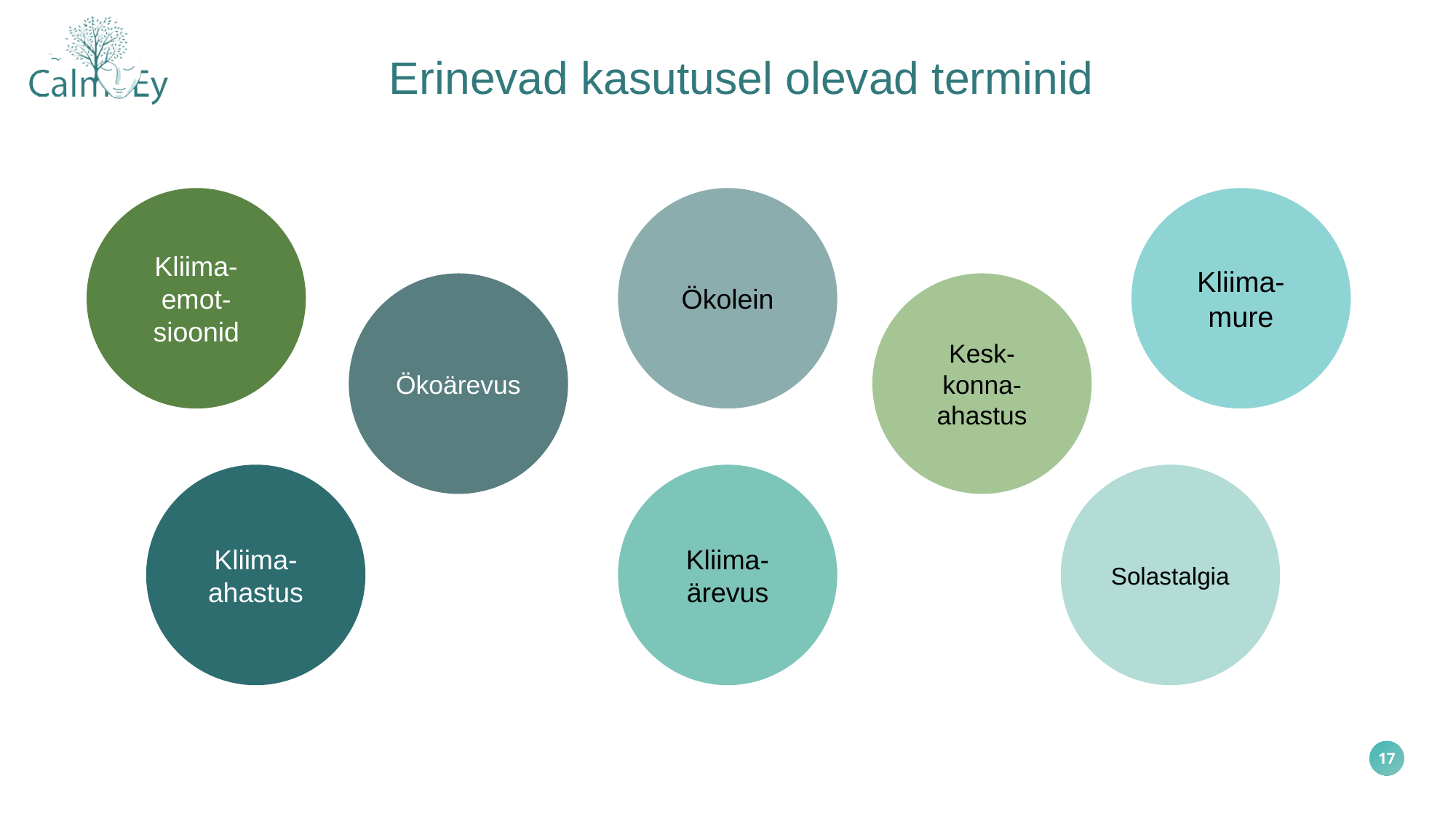

Erinevad kasutusel olevad terminid
Kliima-
emot-
sioonid
Ökolein
Kliima-
mure
Ökoärevus
Kesk-
konna- ahastus
Kliima-
ahastus
Kliima-
ärevus
Solastalgia